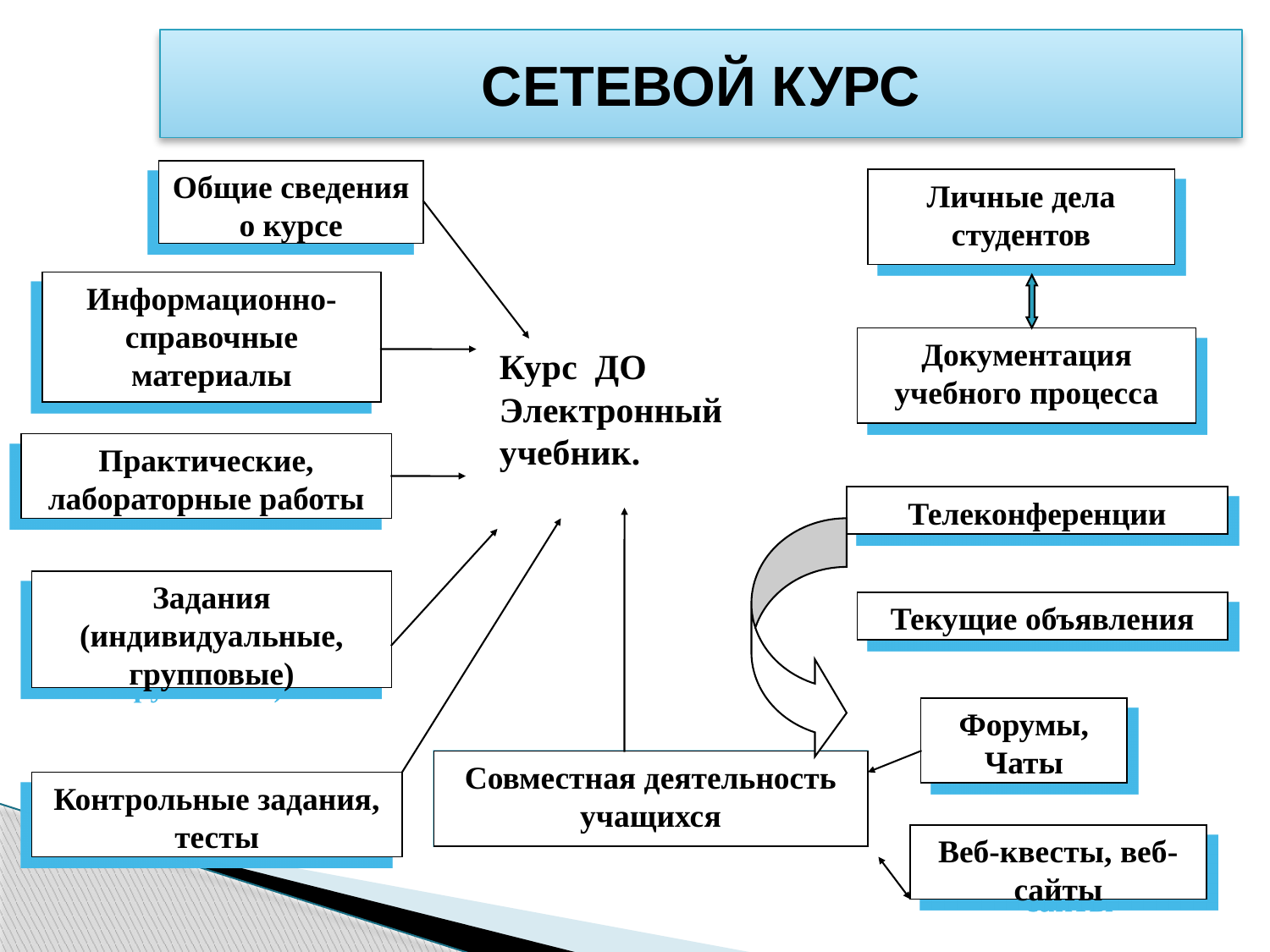

# СЕТЕВОЙ КУРС
Общие сведения о курсе
Личные дела студентов

Информационно-справочные материалы

Документация учебного процесса
Курс  ДО Электронный учебник.

Практические, лабораторные работы

Телеконференции

Задания (индивидуальные, групповые)
Текущие объявления
Форумы,
Чаты
Совместная деятельность учащихся

Контрольные задания, тесты
Веб-квесты, веб-сайты